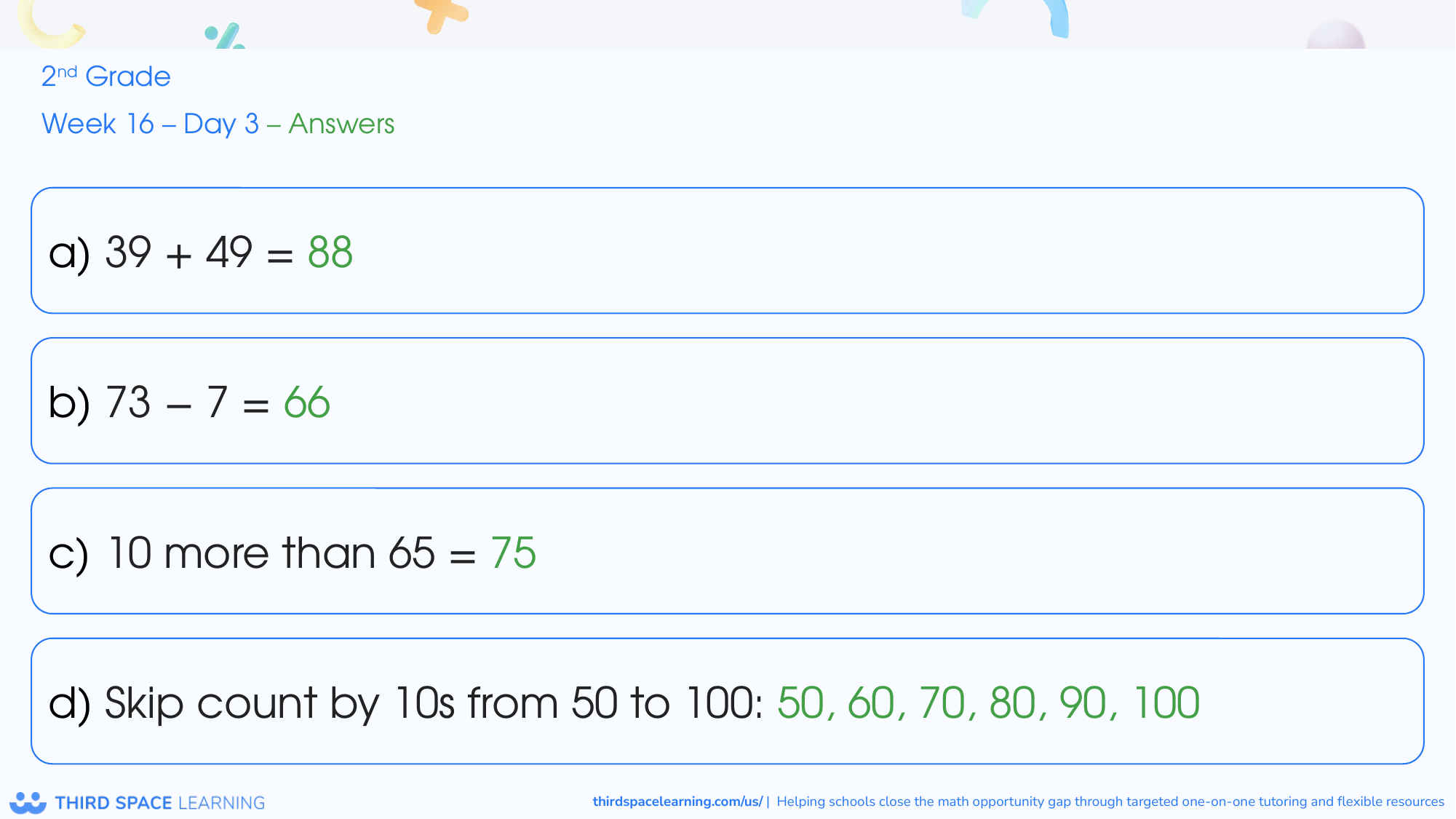

2nd Grade
Week 16 – Day 3 – Answers
39 + 49 = 88
73 − 7 = 66
10 more than 65 = 75
Skip count by 10s from 50 to 100: 50, 60, 70, 80, 90, 100